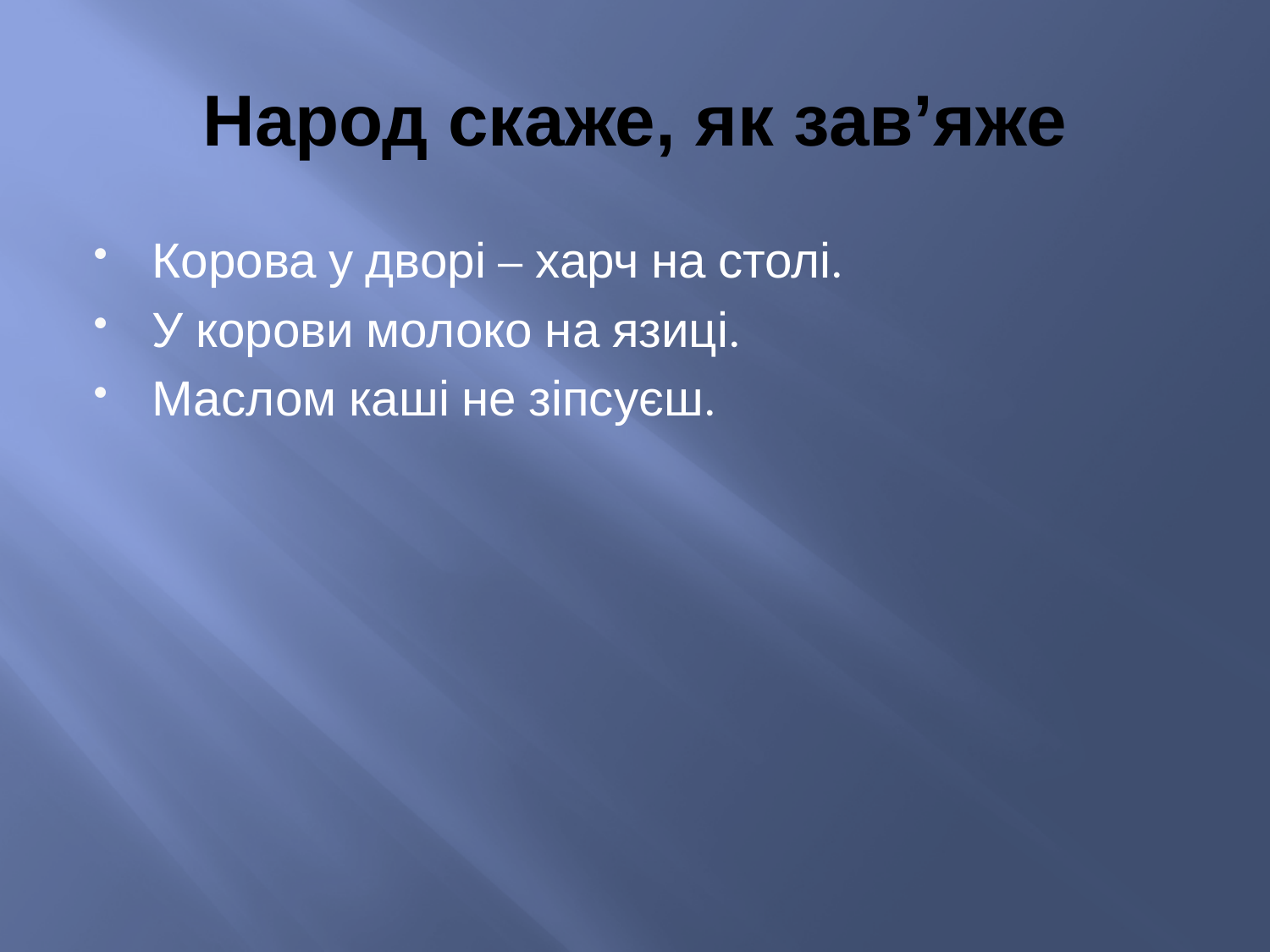

# Народ скаже, як зав’яже
Корова у дворі – харч на столі.
У корови молоко на язиці.
Маслом каші не зіпсуєш.